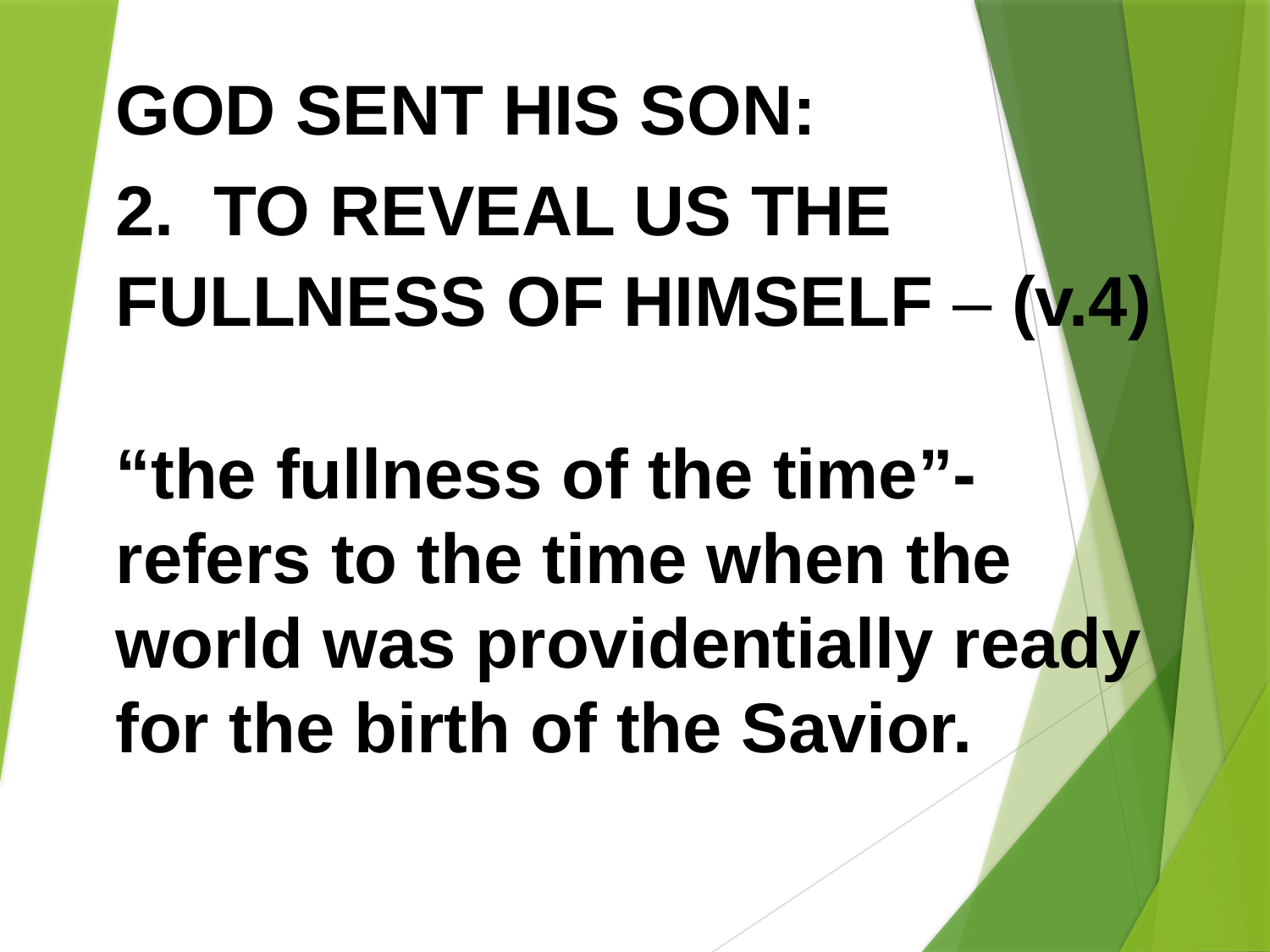

GOD SENT HIS SON:
2.  TO REVEAL US THE FULLNESS OF HIMSELF – (v.4)
“the fullness of the time”- refers to the time when the world was providentially ready for the birth of the Savior.